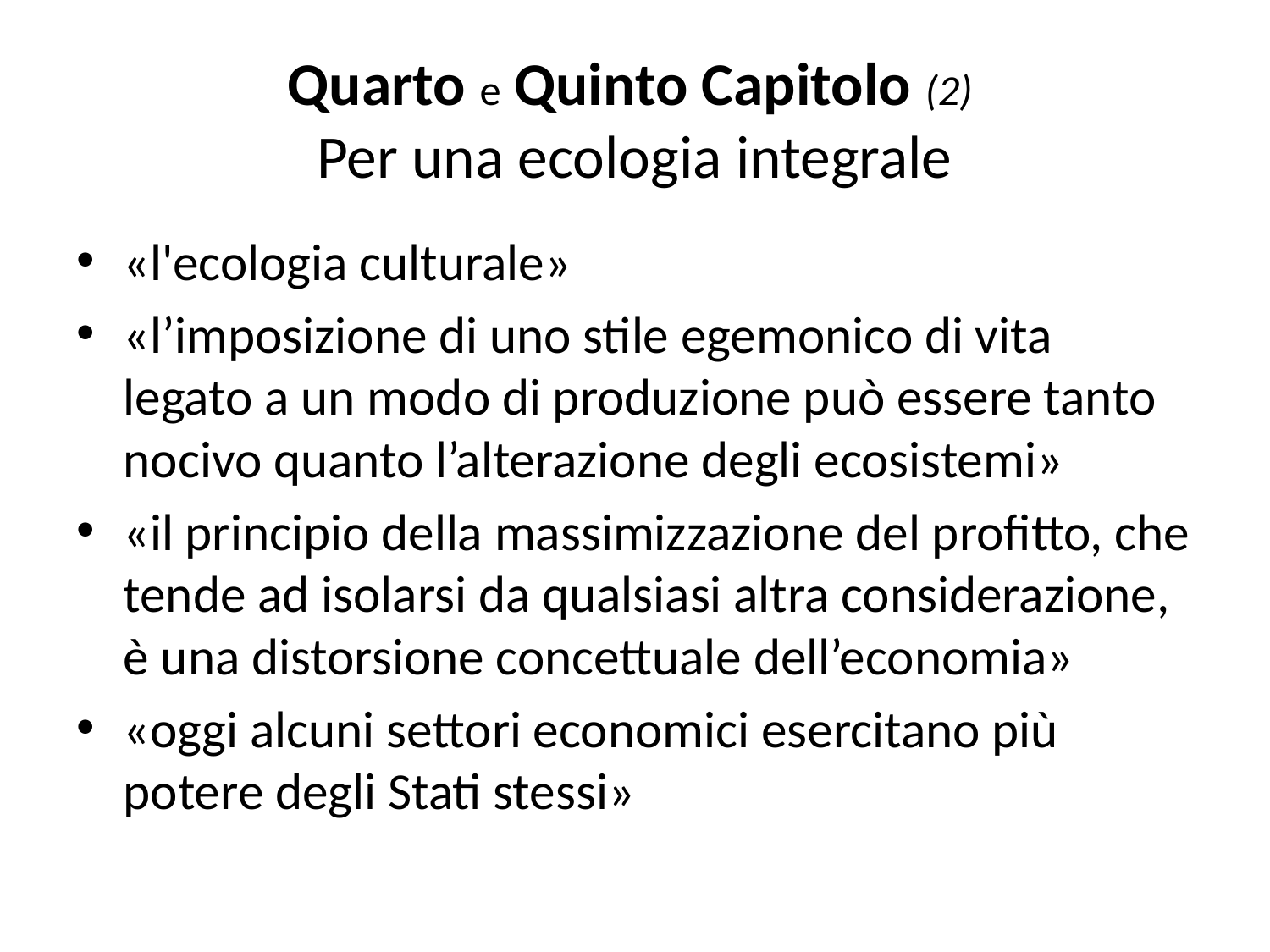

# Quarto e Quinto Capitolo (2) Per una ecologia integrale
«l'ecologia culturale»
«l’imposizione di uno stile egemonico di vita legato a un modo di produzione può essere tanto nocivo quanto l’alterazione degli ecosistemi»
«il principio della massimizzazione del profitto, che tende ad isolarsi da qualsiasi altra considerazione, è una distorsione concettuale dell’economia»
«oggi alcuni settori economici esercitano più potere degli Stati stessi»